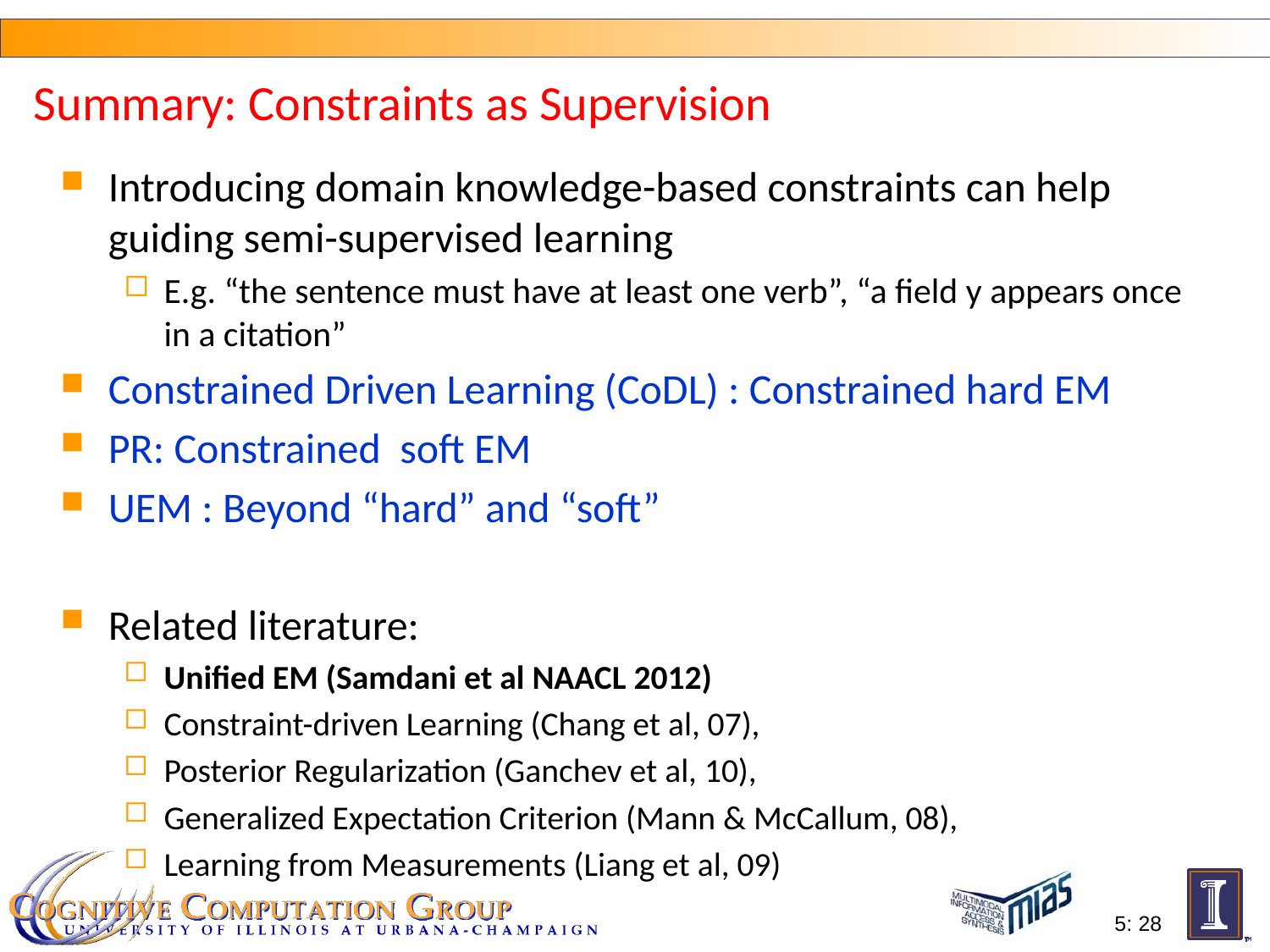

# Summary: Constraints as Supervision
Introducing domain knowledge-based constraints can help guiding semi-supervised learning
E.g. “the sentence must have at least one verb”, “a field y appears once in a citation”
Constrained Driven Learning (CoDL) : Constrained hard EM
PR: Constrained  soft EM
UEM : Beyond “hard” and “soft”

Related literature:
Unified EM (Samdani et al NAACL 2012)
Constraint-driven Learning (Chang et al, 07),
Posterior Regularization (Ganchev et al, 10),
Generalized Expectation Criterion (Mann & McCallum, 08),
Learning from Measurements (Liang et al, 09)

5: 28